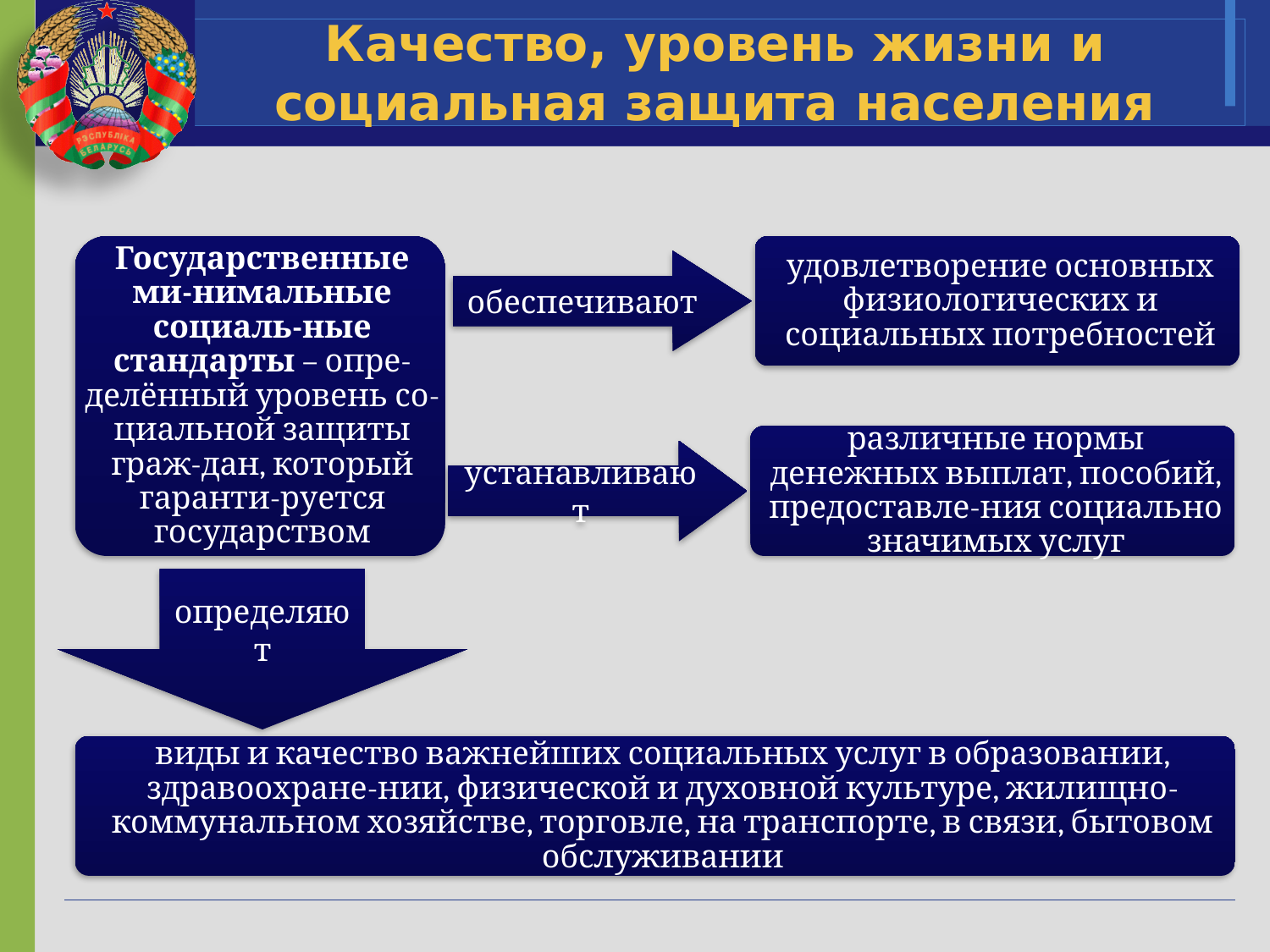

# Качество, уровень жизни и социальная защита населения

Государственные ми-нимальные социаль-ные стандарты – опре-делённый уровень со-циальной защиты граж-дан, который гаранти-руется государством

удовлетворение основных физиологических и социальных потребностей
обеспечивают

различные нормы денежных выплат, пособий, предоставле-ния социально значимых услуг
устанавливают
определяют

виды и качество важнейших социальных услуг в образовании, здравоохране-нии, физической и духовной культуре, жилищно-коммунальном хозяйстве, торговле, на транспорте, в связи, бытовом обслуживании